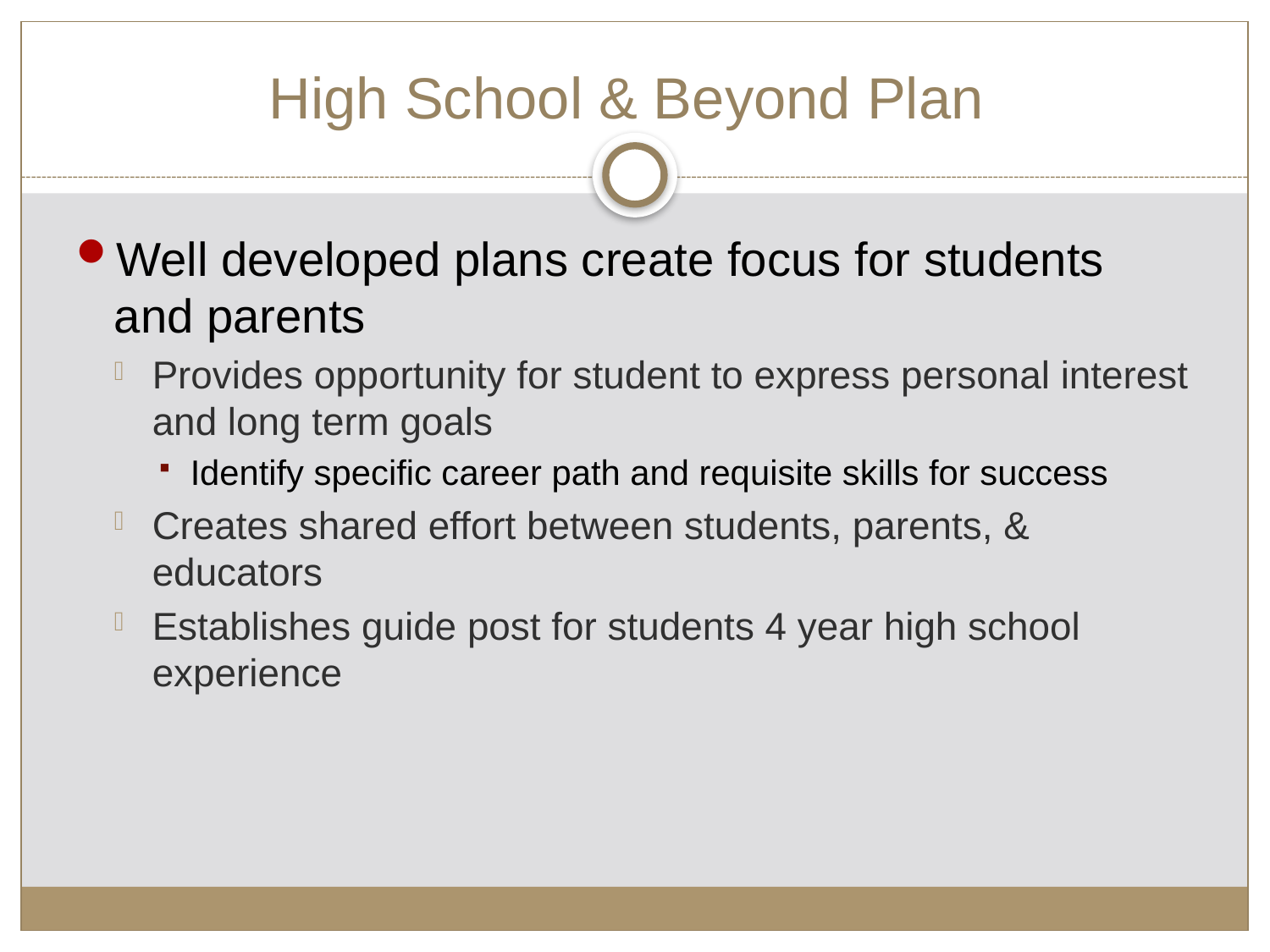

# High School & Beyond Plan
Well developed plans create focus for students and parents
Provides opportunity for student to express personal interest and long term goals
Identify specific career path and requisite skills for success
Creates shared effort between students, parents, & educators
Establishes guide post for students 4 year high school experience